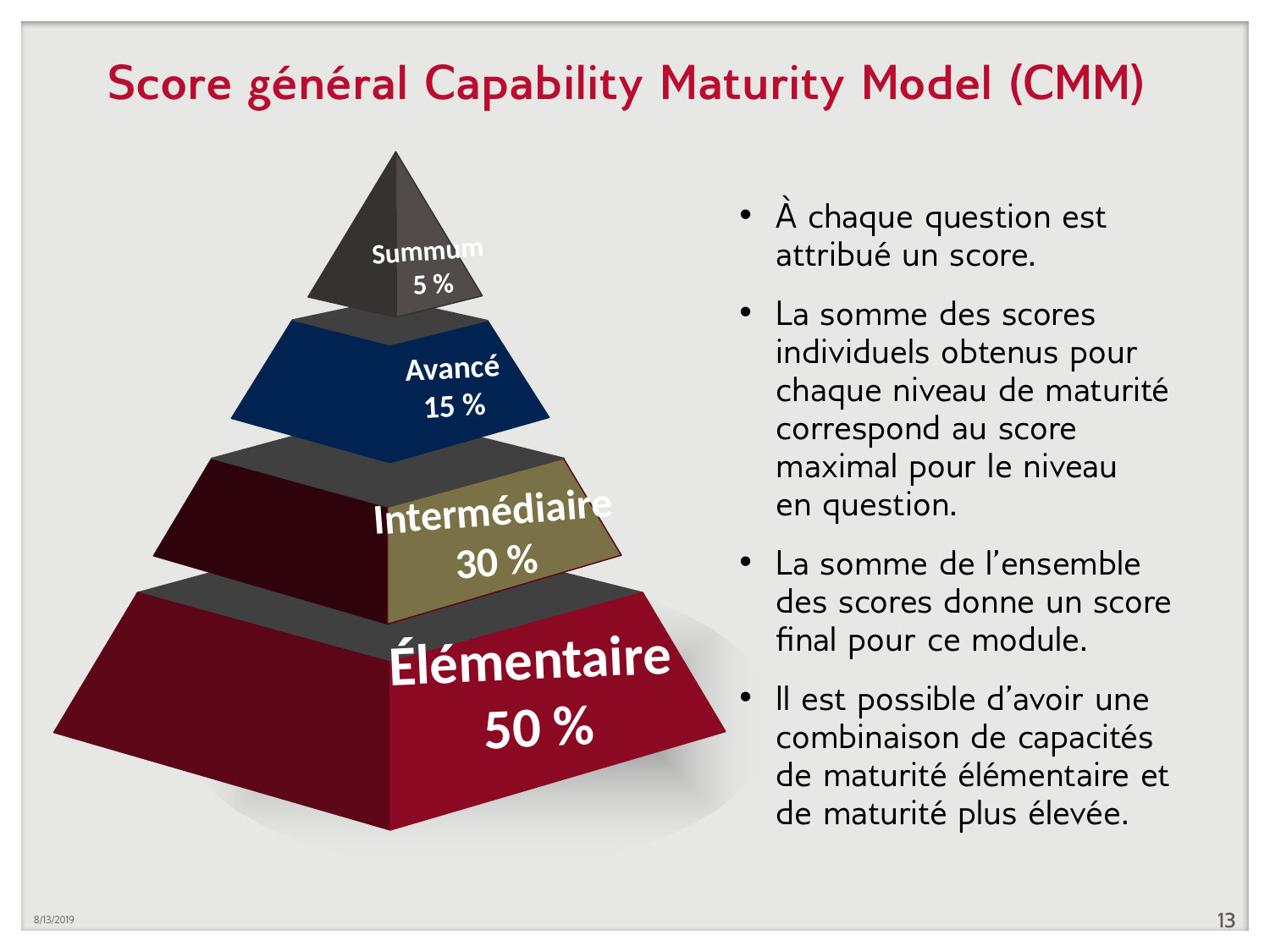

# Score général Capability Maturity Model (CMM)

À chaque question est attribué un score.
La somme des scores individuels obtenus pour chaque niveau de maturité correspond au score maximal pour le niveau
en question.
La somme de l’ensemble des scores donne un score final pour ce module.
Il est possible d’avoir une combinaison de capacités
de maturité élémentaire et de maturité plus élevée.

Summum
 5 %

Avancé
15 %

Intermédiaire
30 %

Élémentaire
 50 %

13
8/13/2019